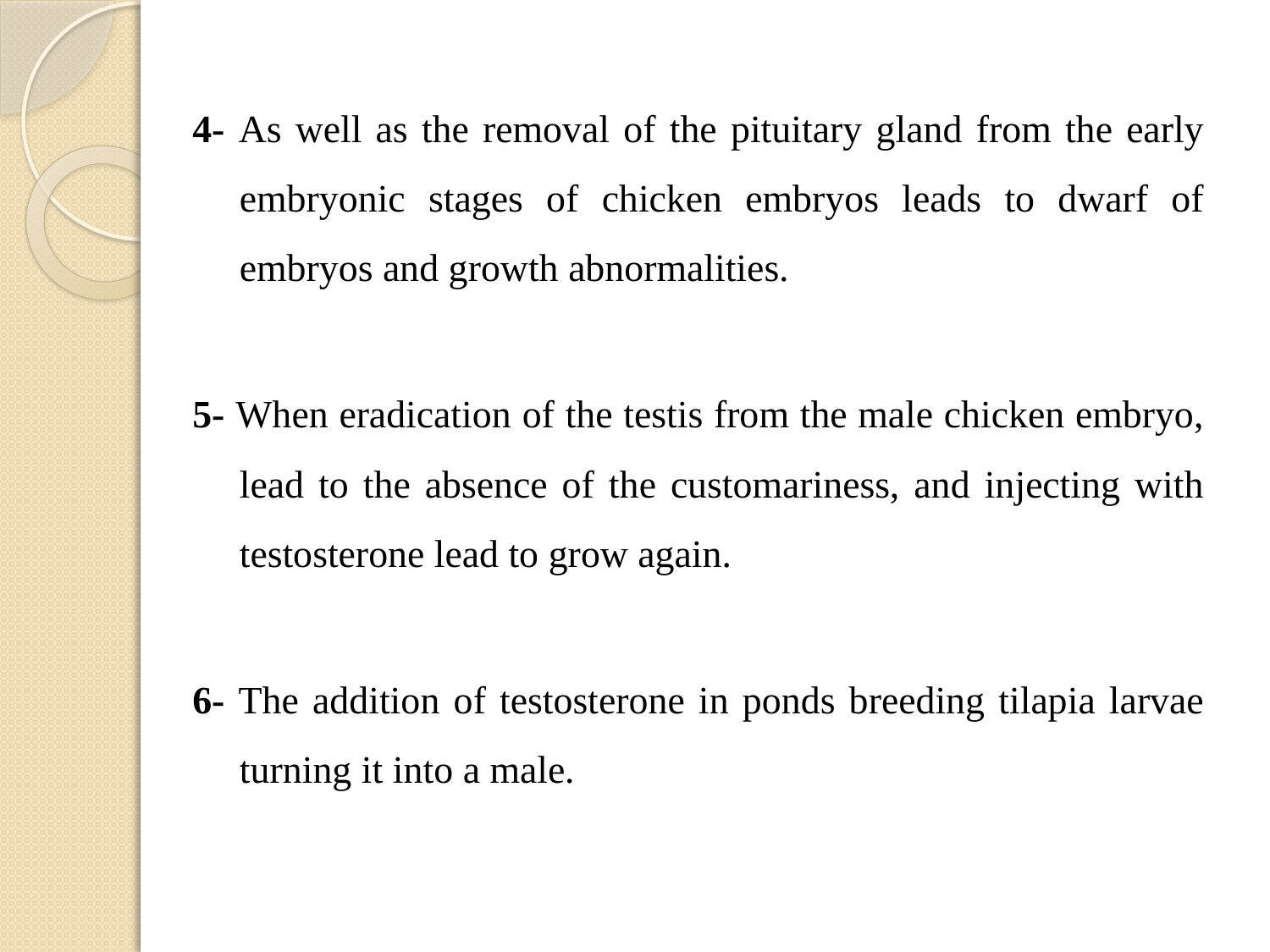

4- As well as the removal of the pituitary gland from the early embryonic stages of chicken embryos leads to dwarf of embryos and growth abnormalities.
5- When eradication of the testis from the male chicken embryo, lead to the absence of the customariness, and injecting with testosterone lead to grow again.
6- The addition of testosterone in ponds breeding tilapia larvae turning it into a male.